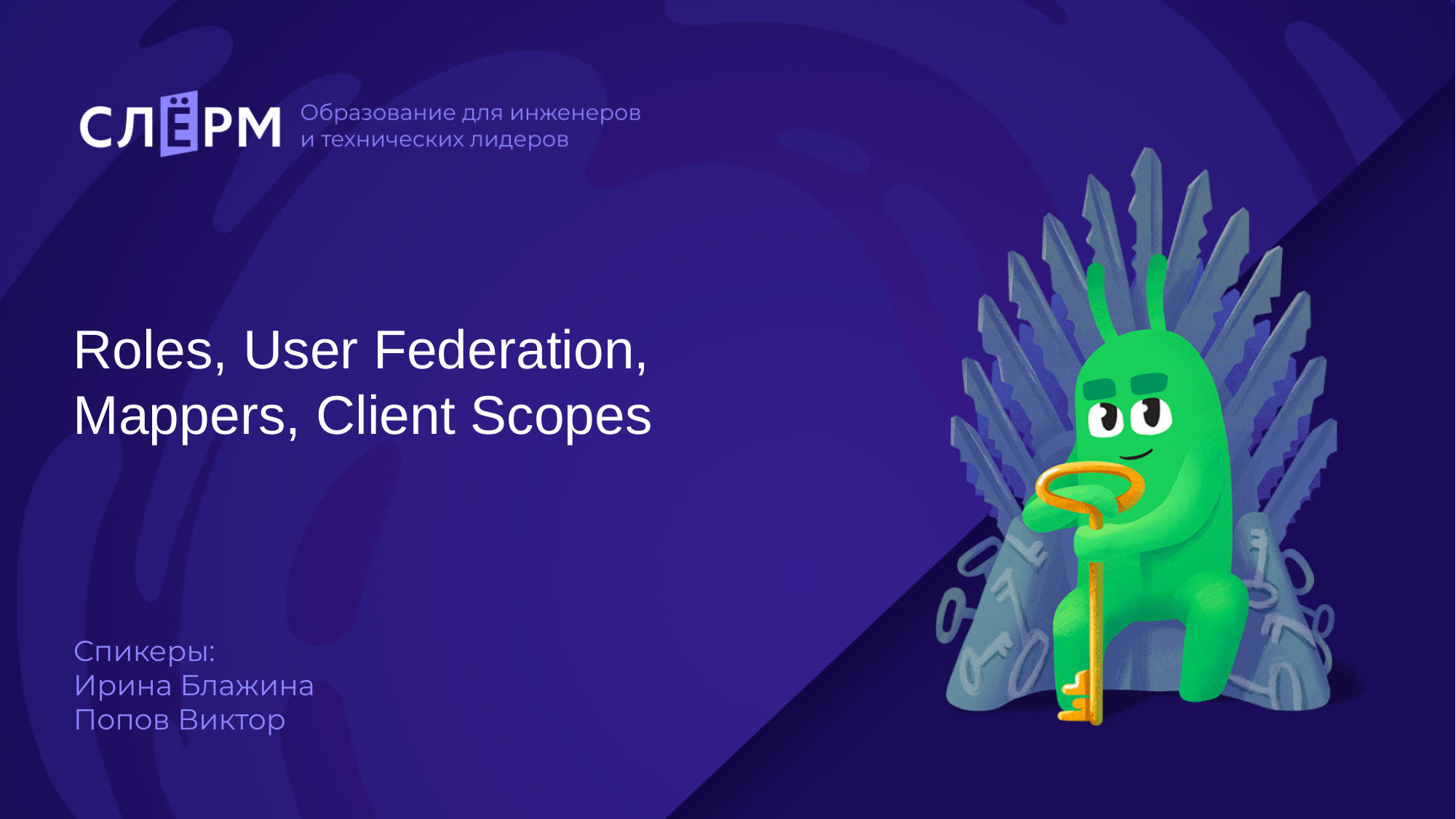

# Roles, User Federation, Mappers, Client Scopes
Спикеры:
Ирина Блажина
Попов Виктор